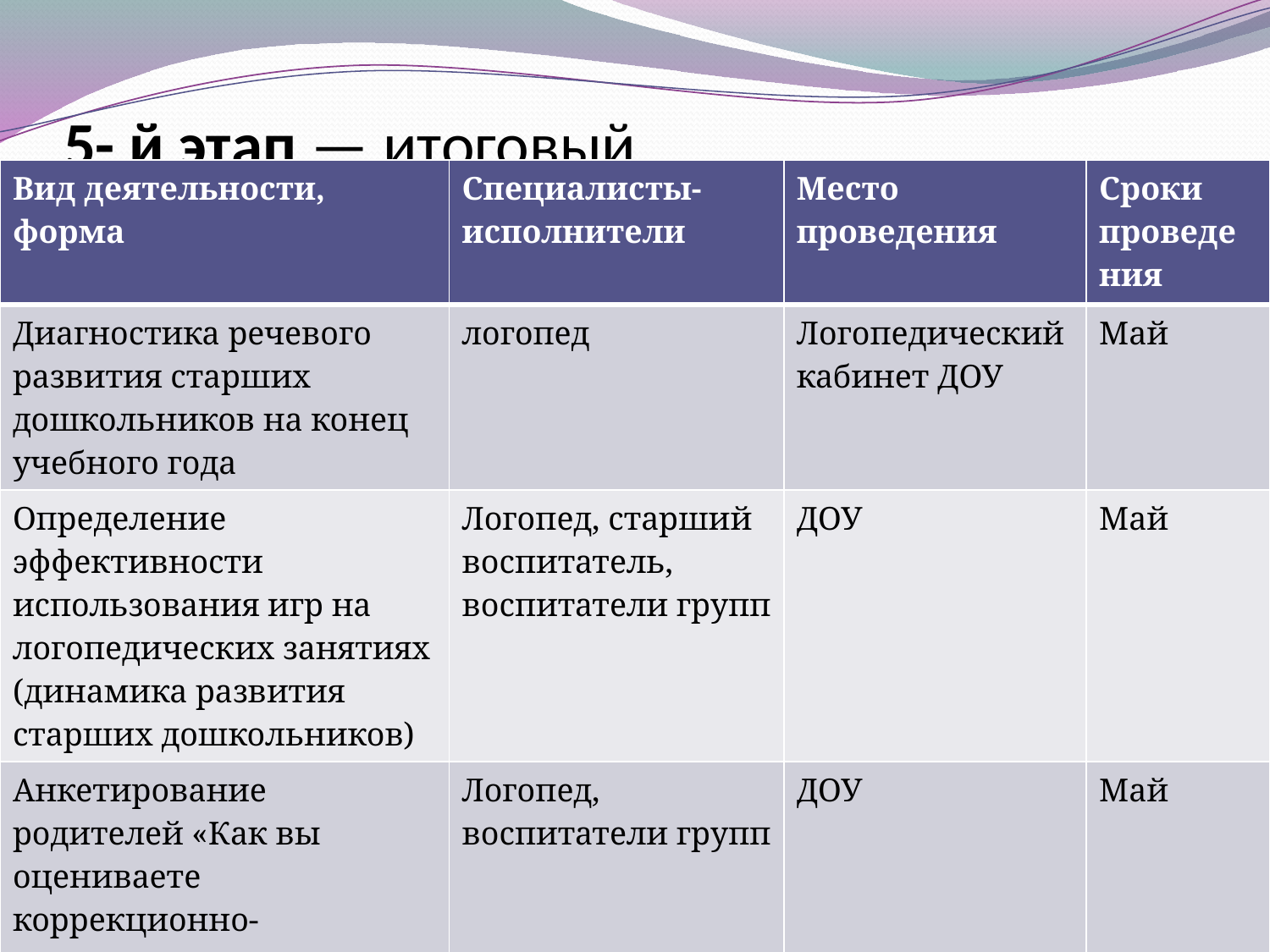

# 5- й этап — итоговый.
| Вид деятельности, форма | Специалисты-исполнители | Место проведения | Сроки проведения |
| --- | --- | --- | --- |
| Диагностика речевого развития старших дошкольников на конец учебного года | логопед | Логопедический кабинет ДОУ | Май |
| Определение эффективности использования игр на логопедических занятиях (динамика развития старших дошкольников) | Логопед, старший воспитатель, воспитатели групп | ДОУ | Май |
| Анкетирование родителей «Как вы оцениваете коррекционно-педагогическую деятельность логопункта» | Логопед, воспитатели групп | ДОУ | Май |